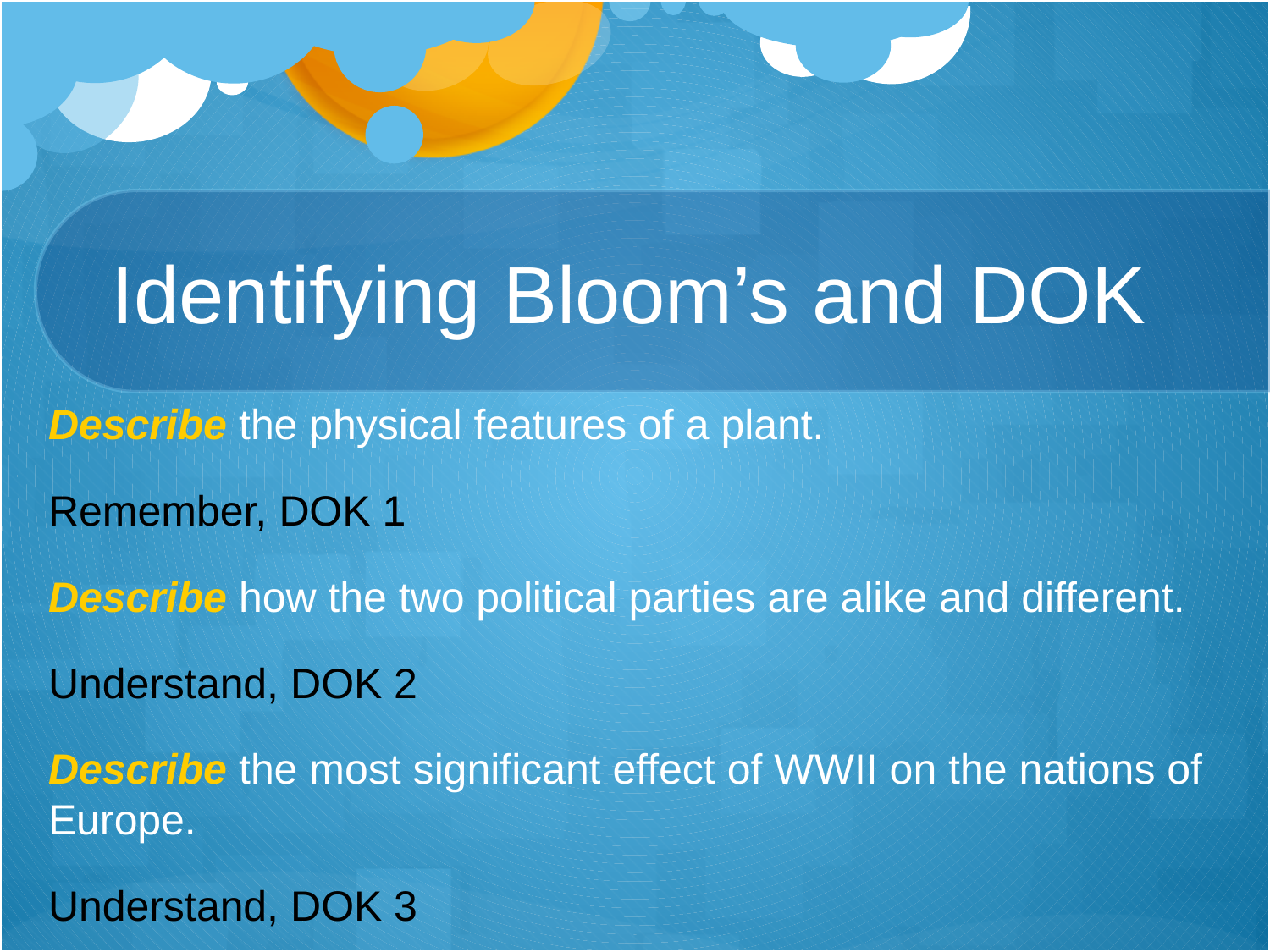

# Identifying Bloom’s and DOK
Describe the physical features of a plant.
Remember, DOK 1
Describe how the two political parties are alike and different.
Understand, DOK 2
Describe the most significant effect of WWII on the nations of Europe.
Understand, DOK 3